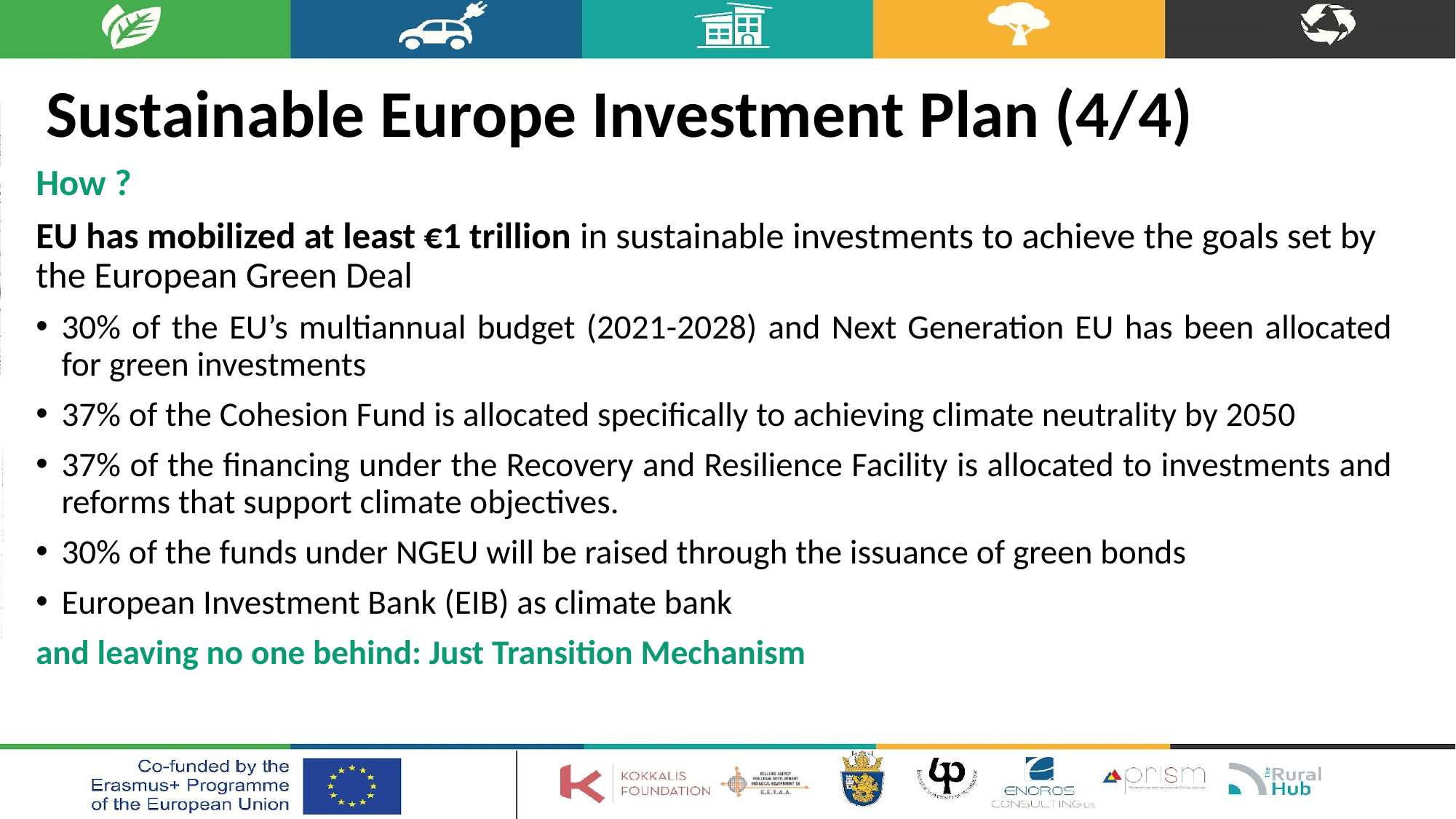

# Sustainable Europe Investment Plan (4/4)
How ?
EU has mobilized at least €1 trillion in sustainable investments to achieve the goals set by the European Green Deal
30% of the EU’s multiannual budget (2021-2028) and Next Generation EU has been allocated for green investments
37% of the Cohesion Fund is allocated specifically to achieving climate neutrality by 2050
37% of the financing under the Recovery and Resilience Facility is allocated to investments and reforms that support climate objectives.
30% of the funds under NGEU will be raised through the issuance of green bonds
European Investment Bank (EIB) as climate bank
and leaving no one behind: Just Transition Mechanism